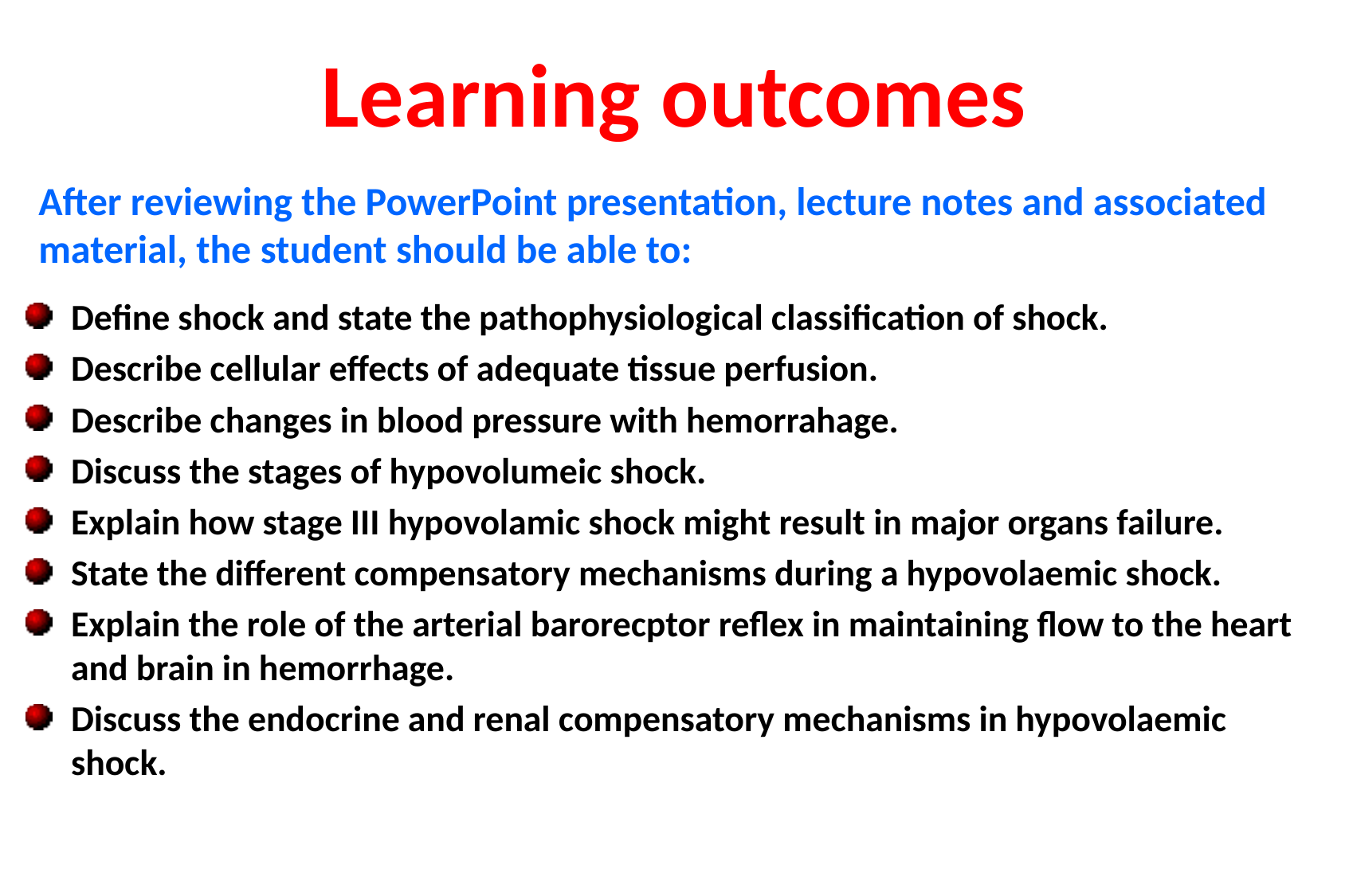

Learning outcomes
After reviewing the PowerPoint presentation, lecture notes and associated material, the student should be able to:
Define shock and state the pathophysiological classification of shock.
Describe cellular effects of adequate tissue perfusion.
Describe changes in blood pressure with hemorrahage.
Discuss the stages of hypovolumeic shock.
Explain how stage III hypovolamic shock might result in major organs failure.
State the different compensatory mechanisms during a hypovolaemic shock.
Explain the role of the arterial barorecptor reflex in maintaining flow to the heart and brain in hemorrhage.
Discuss the endocrine and renal compensatory mechanisms in hypovolaemic shock.